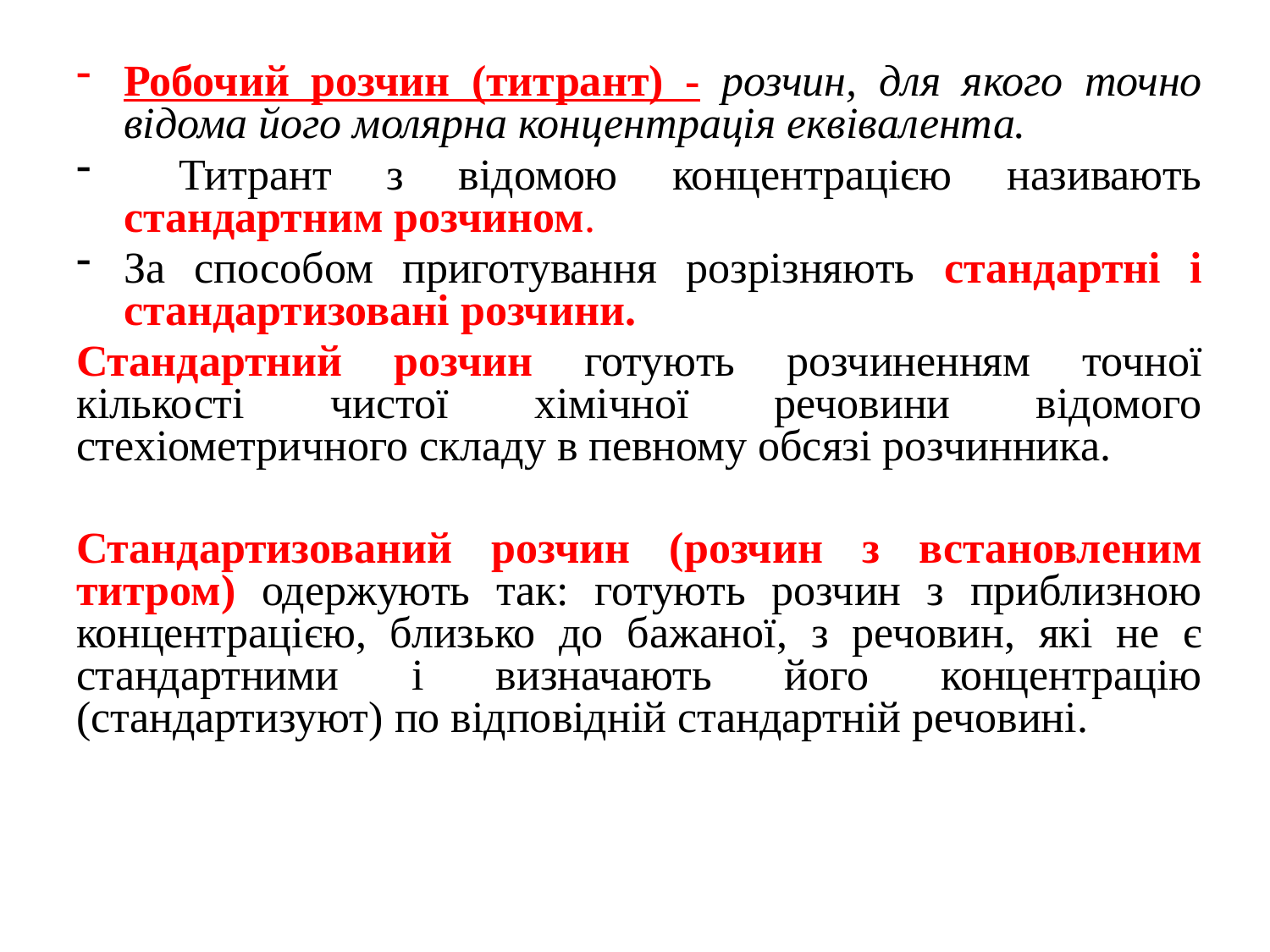

Робочий розчин (титрант) - розчин, для якого точно відома його молярна концентрація еквівалента.
 Титрант з відомою концентрацією називають стандартним розчином.
За способом приготування розрізняють стандартні і стандартизовані розчини.
Стандартний розчин готують розчиненням точної кількості чистої хімічної речовини відомого стехіометричного складу в певному обсязі розчинника.

Стандартизований розчин (розчин з встановленим титром) одержують так: готують розчин з приблизною концентрацією, близько до бажаної, з речовин, які не є стандартними і визначають його концентрацію (стандартизуют) по відповідній стандартній речовині.